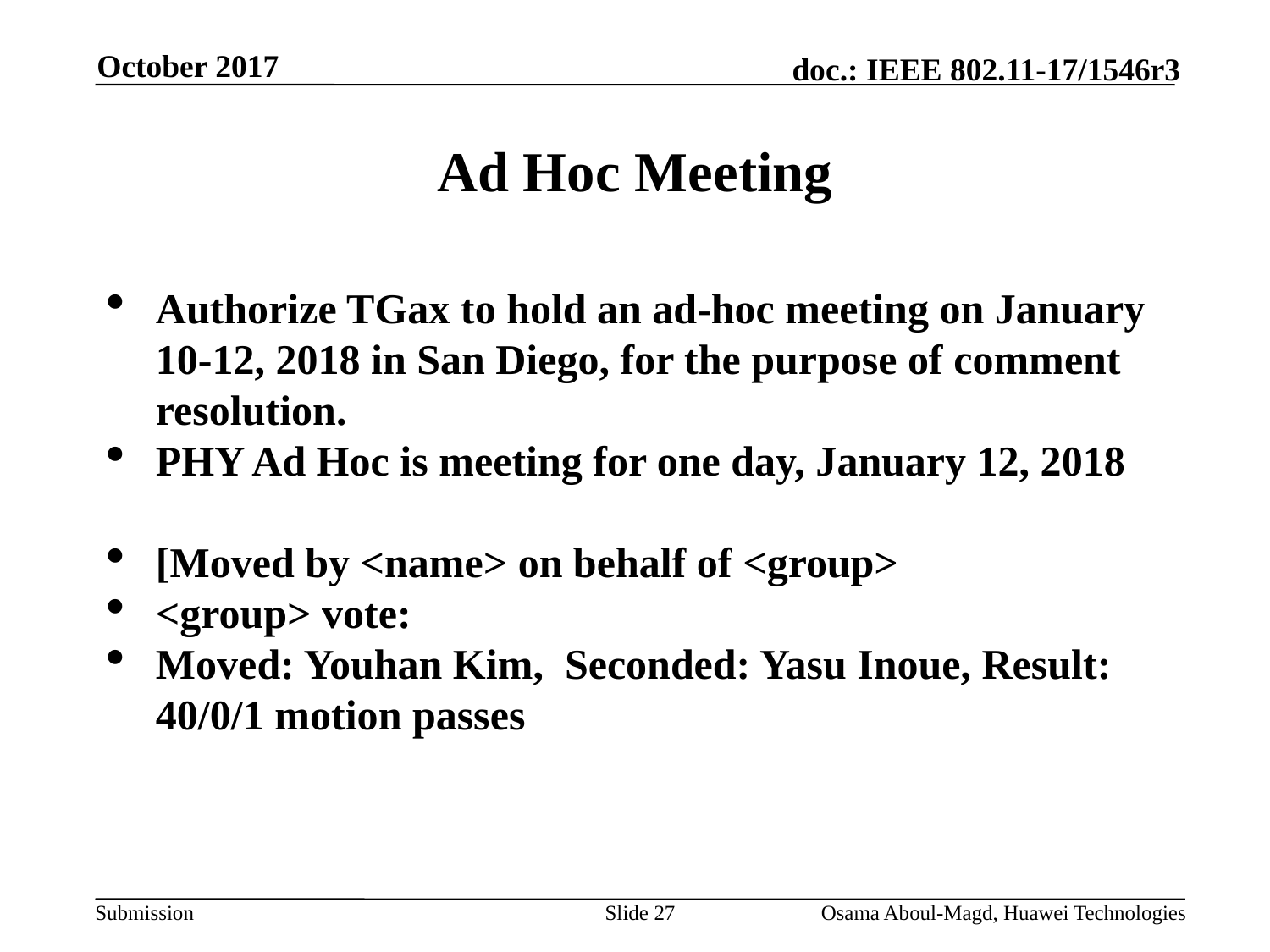

October 2017
# Ad Hoc Meeting
Authorize TGax to hold an ad-hoc meeting on January 10-12, 2018 in San Diego, for the purpose of comment resolution.
PHY Ad Hoc is meeting for one day, January 12, 2018

[Moved by <name> on behalf of <group>
<group> vote:
Moved: Youhan Kim,  Seconded: Yasu Inoue, Result: 40/0/1 motion passes

Slide 27
Osama Aboul-Magd, Huawei Technologies